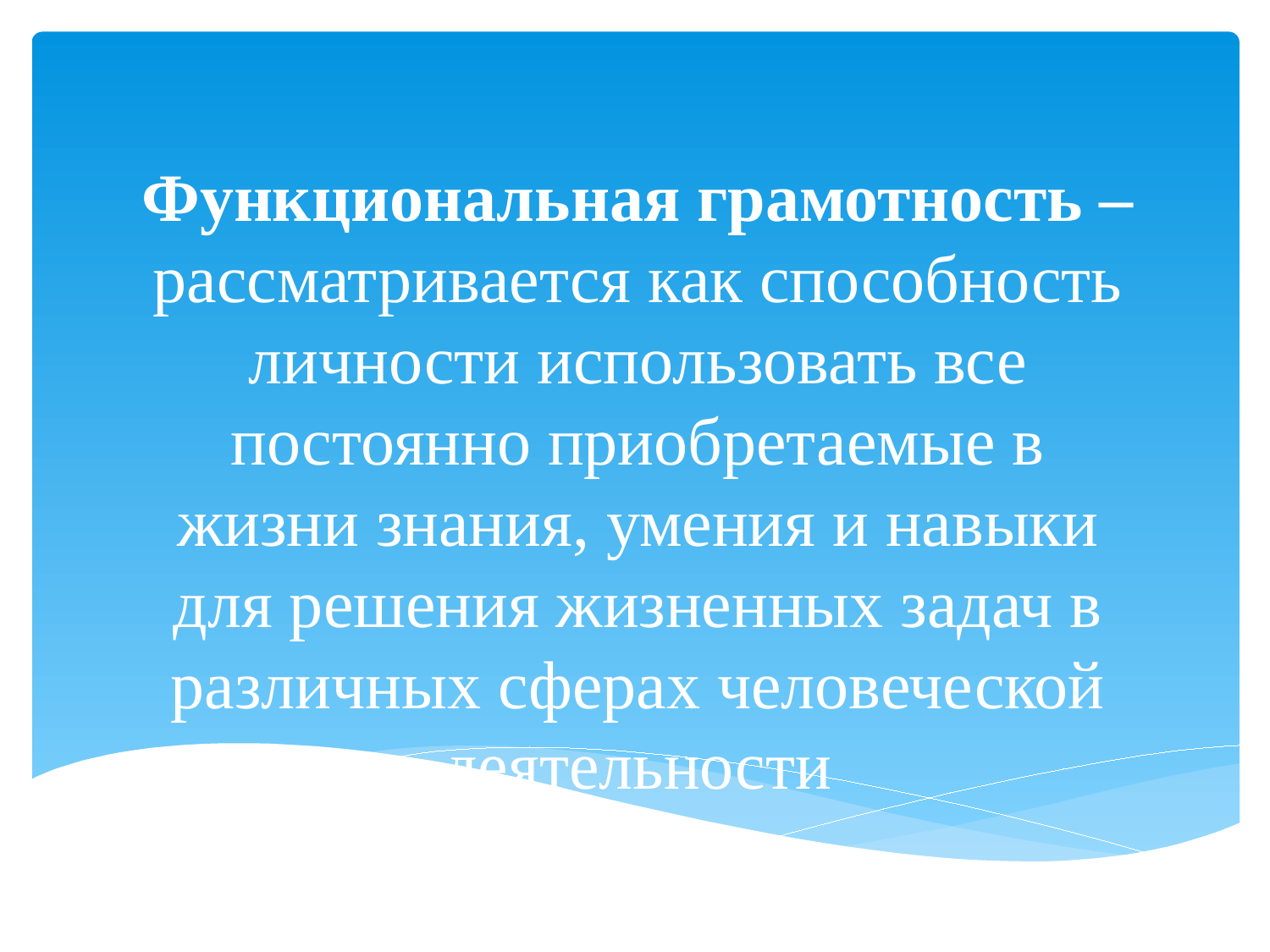

# Функциональная грамотность – рассматривается как способность личности использовать все постоянно приобретаемые в жизни знания, умения и навыки для решения жизненных задач в различных сферах человеческой деятельности